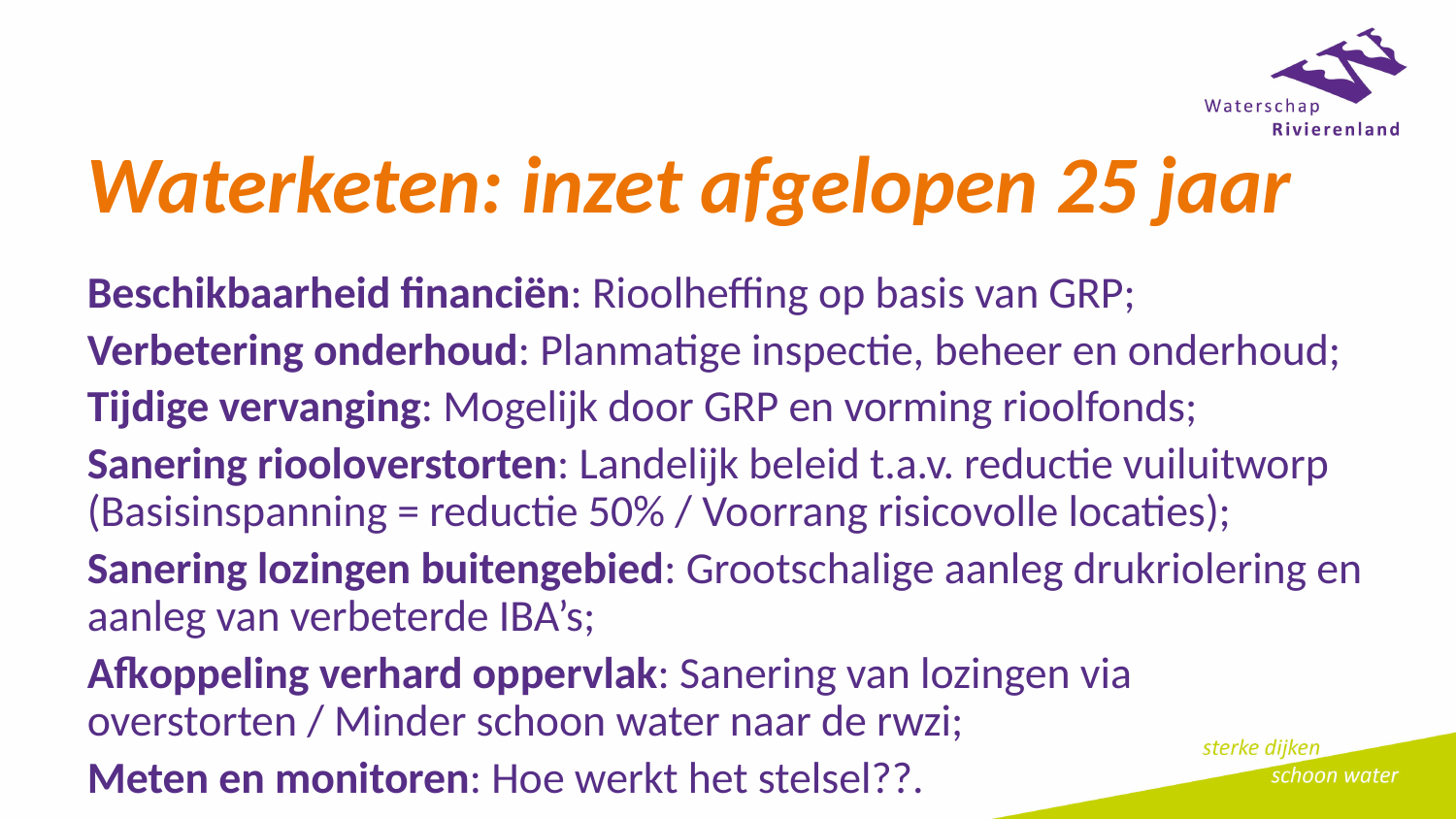

# Waterketen: inzet afgelopen 25 jaar

Beschikbaarheid financiën: Rioolheffing op basis van GRP;
Verbetering onderhoud: Planmatige inspectie, beheer en onderhoud;
Tijdige vervanging: Mogelijk door GRP en vorming rioolfonds;
Sanering riooloverstorten: Landelijk beleid t.a.v. reductie vuiluitworp (Basisinspanning = reductie 50% / Voorrang risicovolle locaties);
Sanering lozingen buitengebied: Grootschalige aanleg drukriolering en aanleg van verbeterde IBA’s;
Afkoppeling verhard oppervlak: Sanering van lozingen via overstorten / Minder schoon water naar de rwzi;
Meten en monitoren: Hoe werkt het stelsel??.